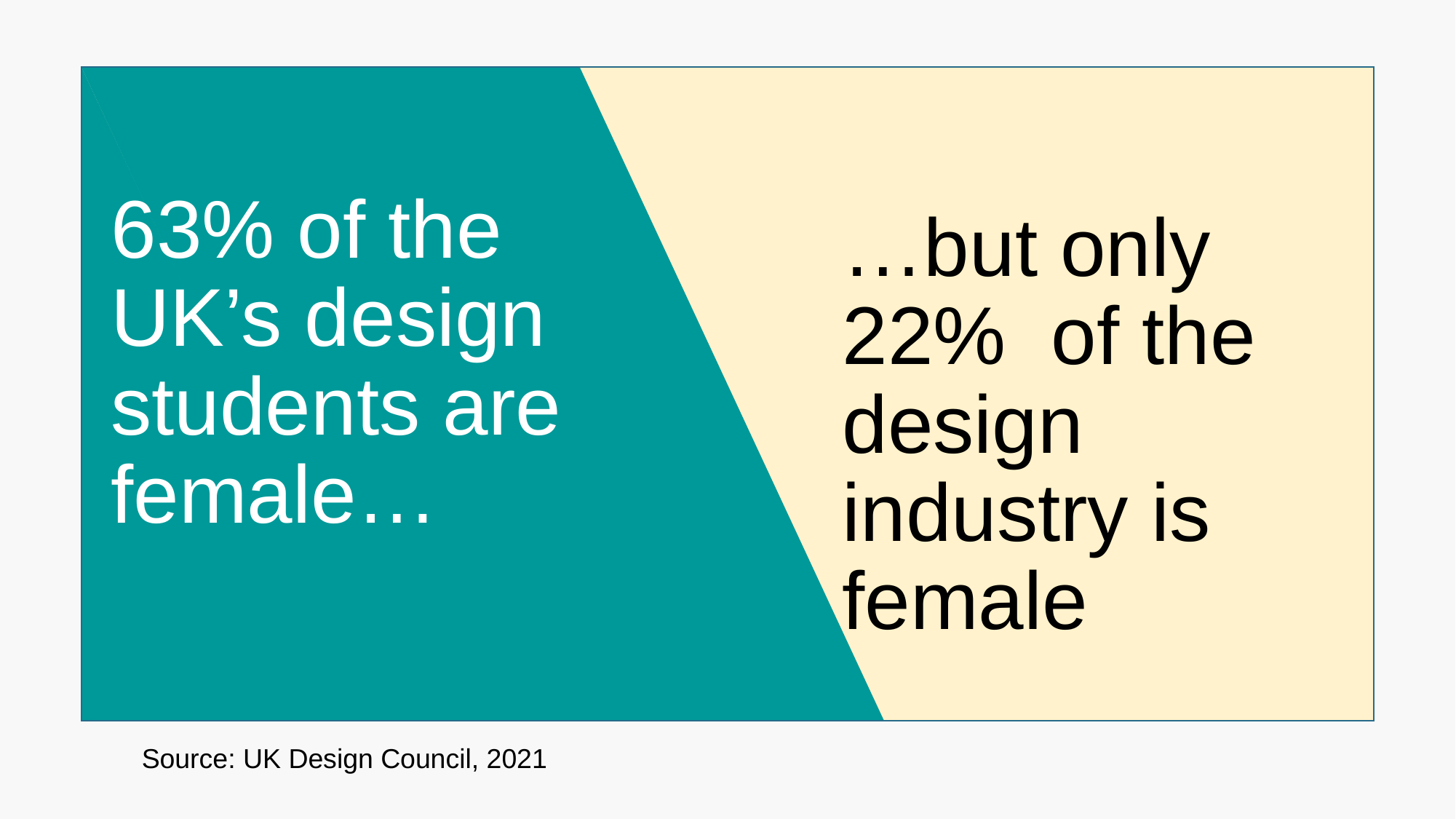

# Gender Imbalance

- GENDER IMBALANCE -
63% of the UK’s design students are female…
…but only 22%  of the design industry is female
Source: UK Design Council, 2021